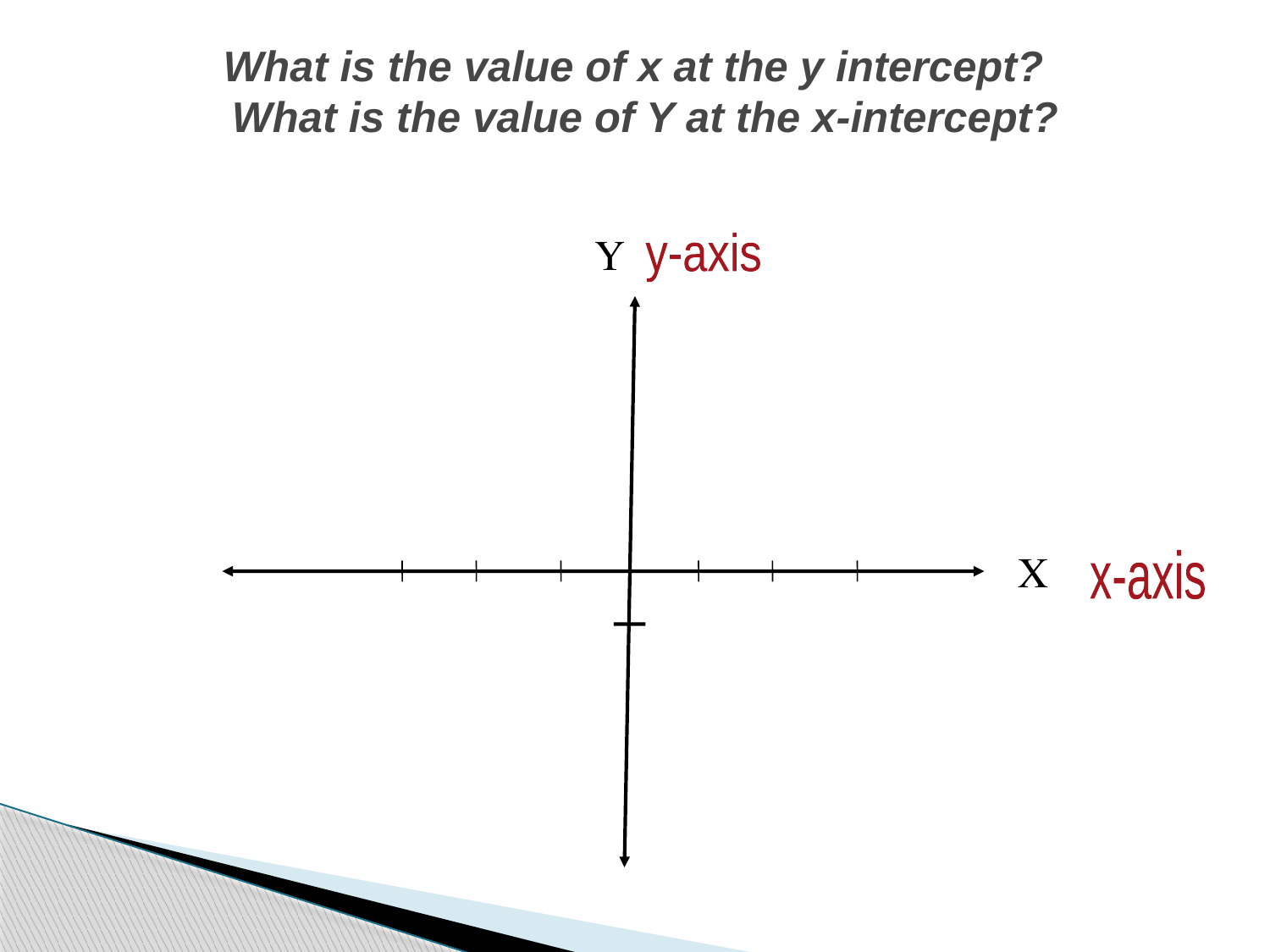

# What is the value of x at the y intercept? What is the value of Y at the x-intercept?
Y
y-axis

X
x-axis